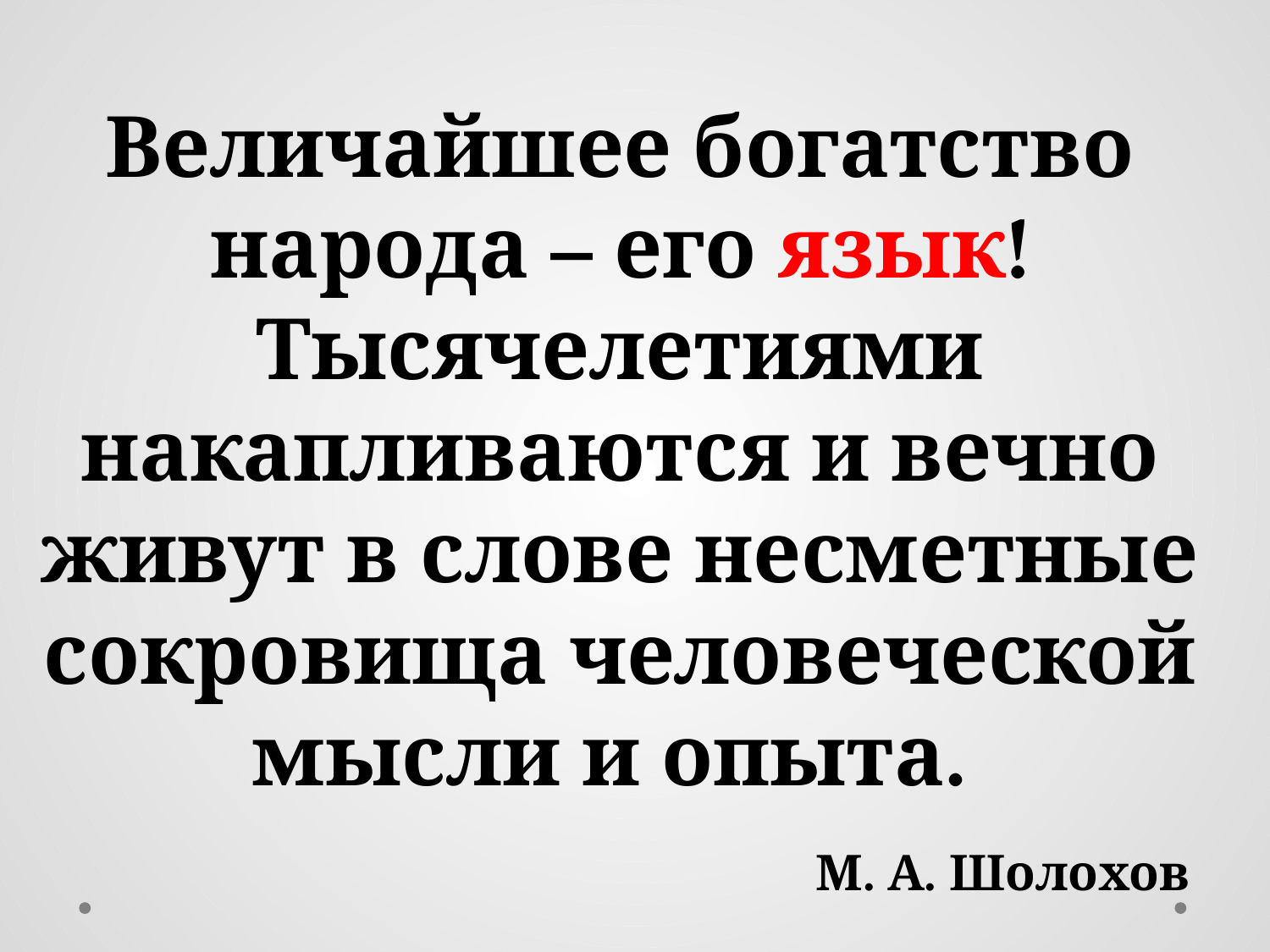

#
Величайшее богатство народа – его язык! Тысячелетиями накапливаются и вечно живут в слове несметные сокровища человеческой мысли и опыта.

М. А. Шолохов